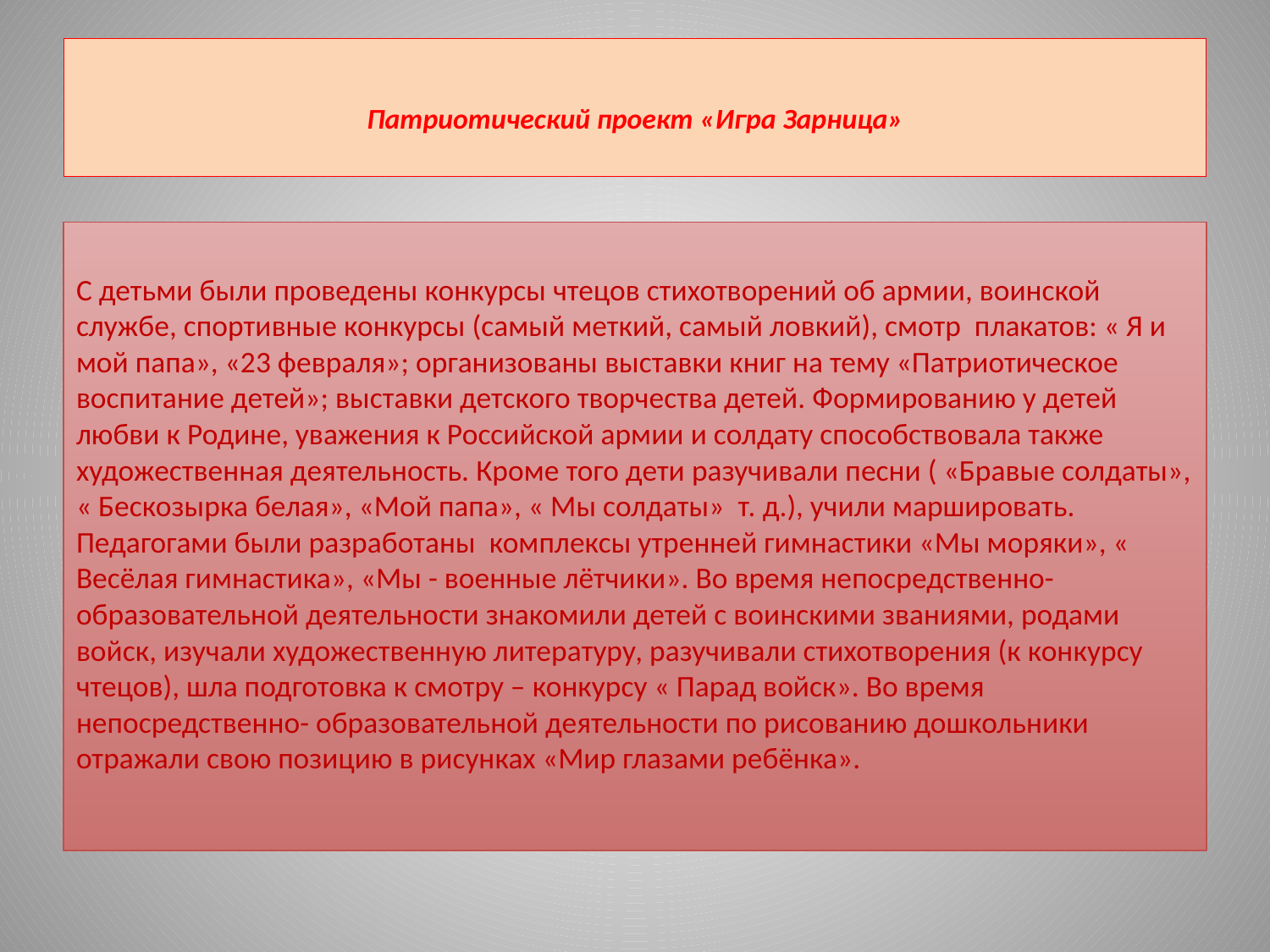

# Патриотический проект «Игра Зарница»

С детьми были проведены конкурсы чтецов стихотворений об армии, воинской службе, спортивные конкурсы (самый меткий, самый ловкий), смотр  плакатов: « Я и мой папа», «23 февраля»; организованы выставки книг на тему «Патриотическое воспитание детей»; выставки детского творчества детей. Формированию у детей любви к Родине, уважения к Российской армии и солдату способствовала также художественная деятельность. Кроме того дети разучивали песни ( «Бравые солдаты», « Бескозырка белая», «Мой папа», « Мы солдаты»  т. д.), учили маршировать. Педагогами были разработаны  комплексы утренней гимнастики «Мы моряки», « Весёлая гимнастика», «Мы - военные лётчики». Во время непосредственно- образовательной деятельности знакомили детей с воинскими званиями, родами войск, изучали художественную литературу, разучивали стихотворения (к конкурсу чтецов), шла подготовка к смотру – конкурсу « Парад войск». Во время непосредственно- образовательной деятельности по рисованию дошкольники отражали свою позицию в рисунках «Мир глазами ребёнка».